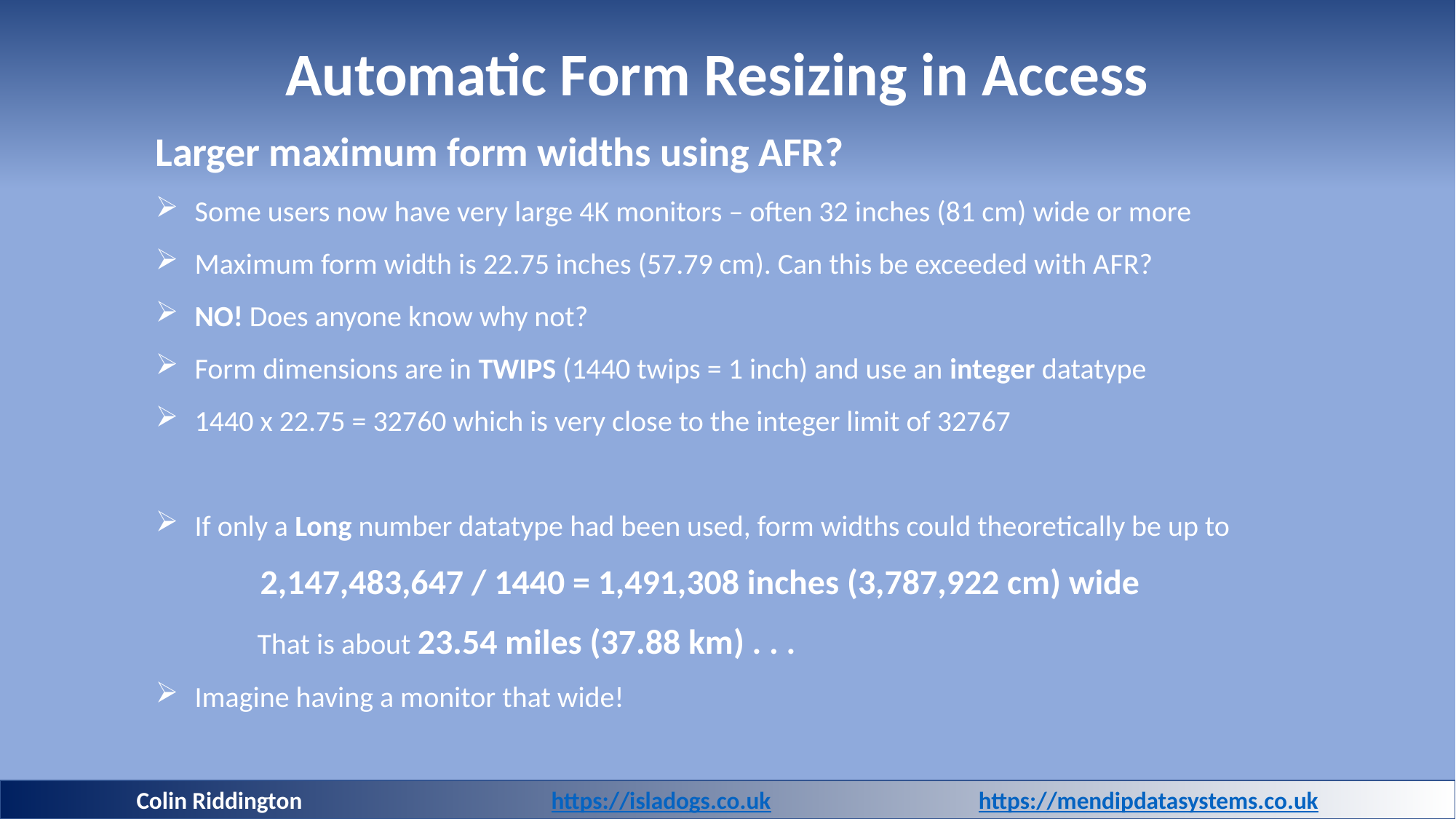

# Automatic Form Resizing in Access
Larger maximum form widths using AFR?
Some users now have very large 4K monitors – often 32 inches (81 cm) wide or more
Maximum form width is 22.75 inches (57.79 cm). Can this be exceeded with AFR?
NO! Does anyone know why not?
Form dimensions are in TWIPS (1440 twips = 1 inch) and use an integer datatype
1440 x 22.75 = 32760 which is very close to the integer limit of 32767

If only a Long number datatype had been used, form widths could theoretically be up to
	2,147,483,647 / 1440 = 1,491,308 inches (3,787,922 cm) wide
             That is about 23.54 miles (37.88 km) . . .
Imagine having a monitor that wide!

Colin Riddington		                https://isladogs.co.uk                                      https://mendipdatasystems.co.uk